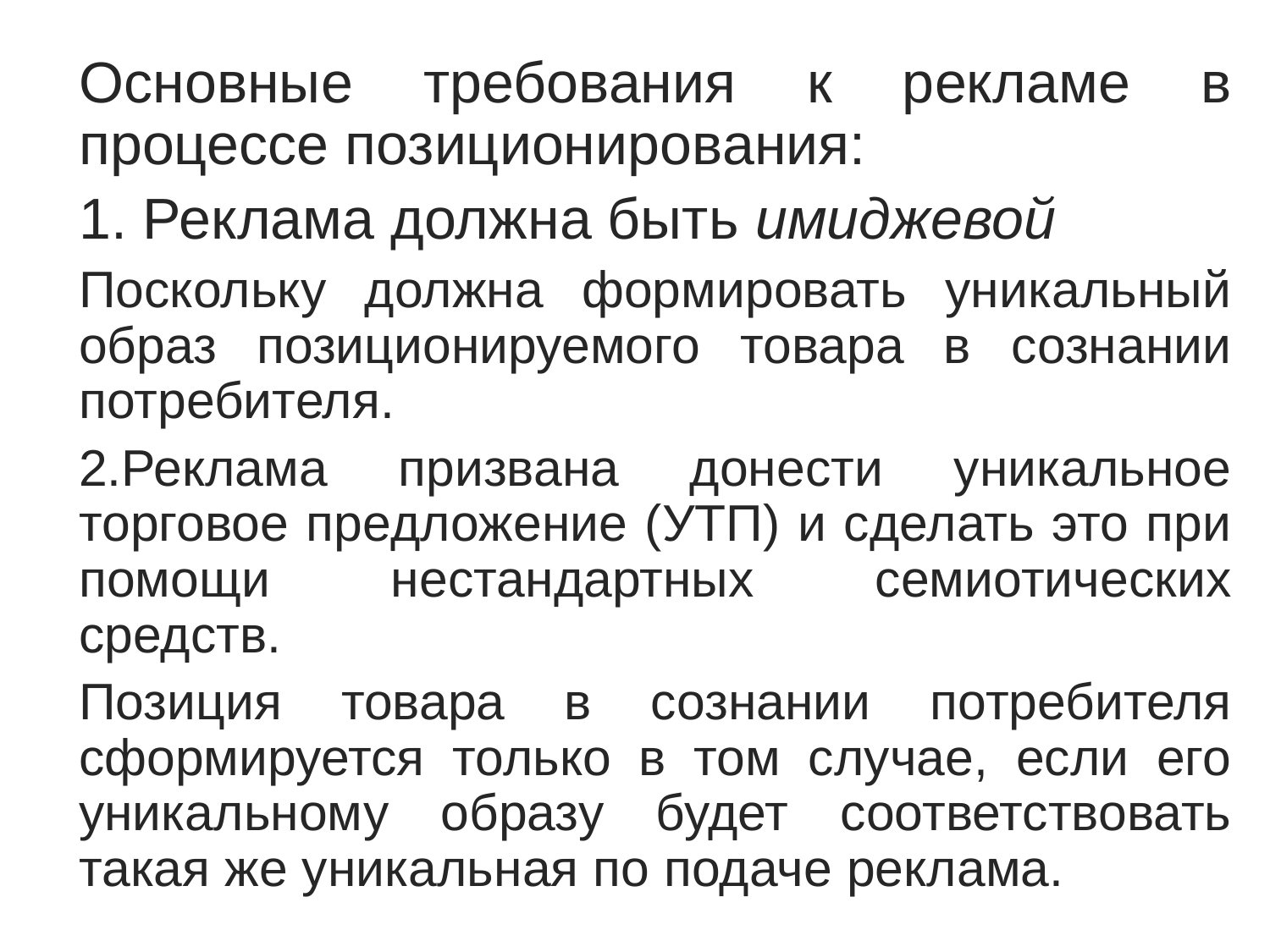

Основные требования к рекламе в процессе позиционирования:
1. Реклама должна быть имиджевой
Поскольку должна формировать уникальный образ позиционируемого товара в сознании потребителя.
2.Реклама призвана донести уникальное торговое предложение (УТП) и сделать это при помощи нестандартных семиотических средств.
Позиция товара в сознании потребителя сформируется только в том случае, если его уникальному образу будет соответствовать такая же уникальная по подаче реклама.